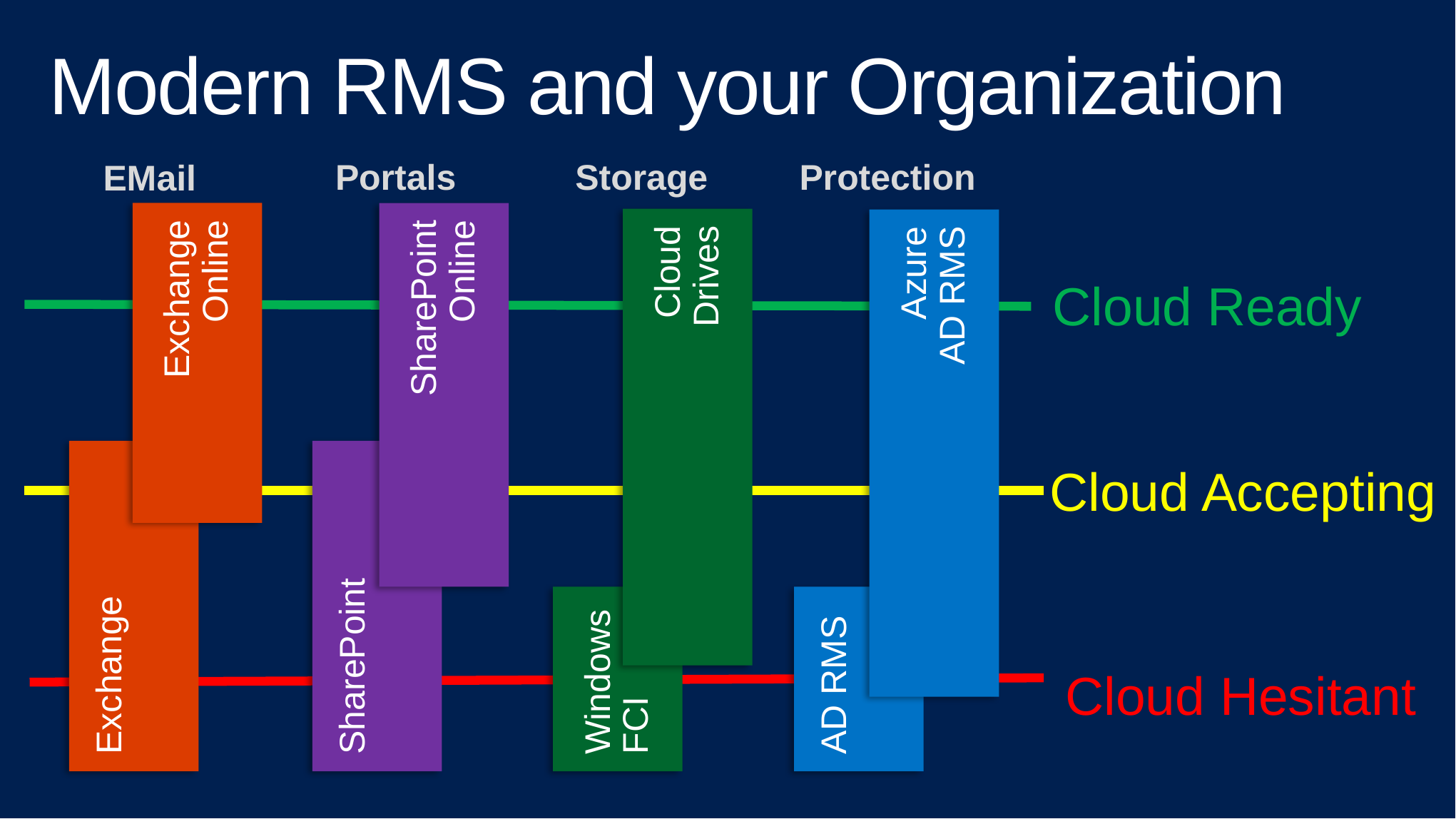

# Modern RMS and your Organization
Portals
Storage
Protection
EMail
Exchange
Online
SharePoint
 Online
Cloud
Drives
Azure
AD RMS
Cloud Ready
Exchange
SharePoint
Cloud Accepting
Windows FCI
AD RMS
Cloud Hesitant